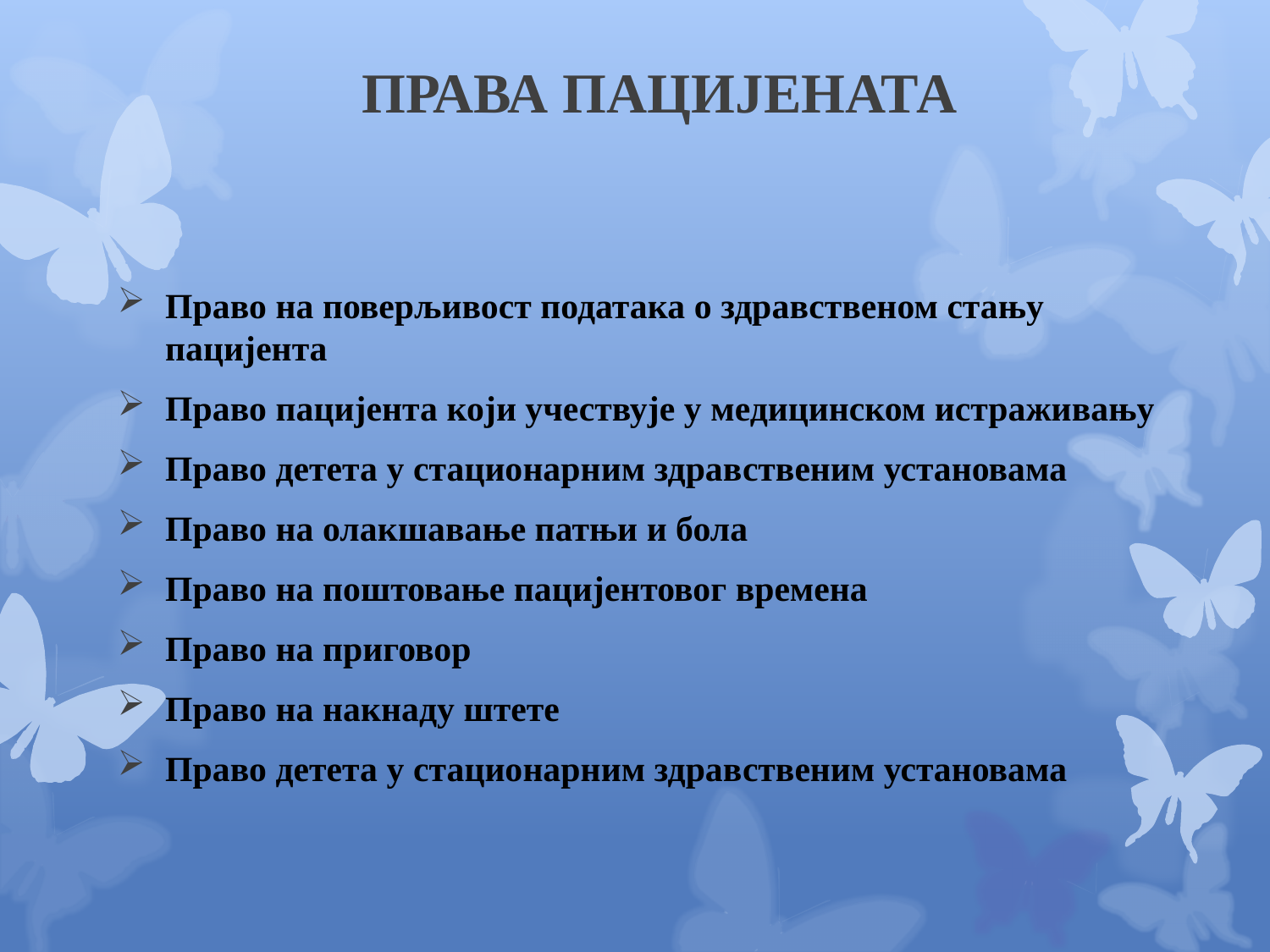

# ПРАВА ПАЦИЈЕНАТА

Право на поверљивост података о здравственом стању пацијента
Право пацијента који учествује у медицинском истраживању
Право детета у стационарним здравственим установама
Право на олакшавање патњи и бола
Право на поштовање пацијентовог времена
Право на приговор
Право на накнаду штете
Право детета у стационарним здравственим установама